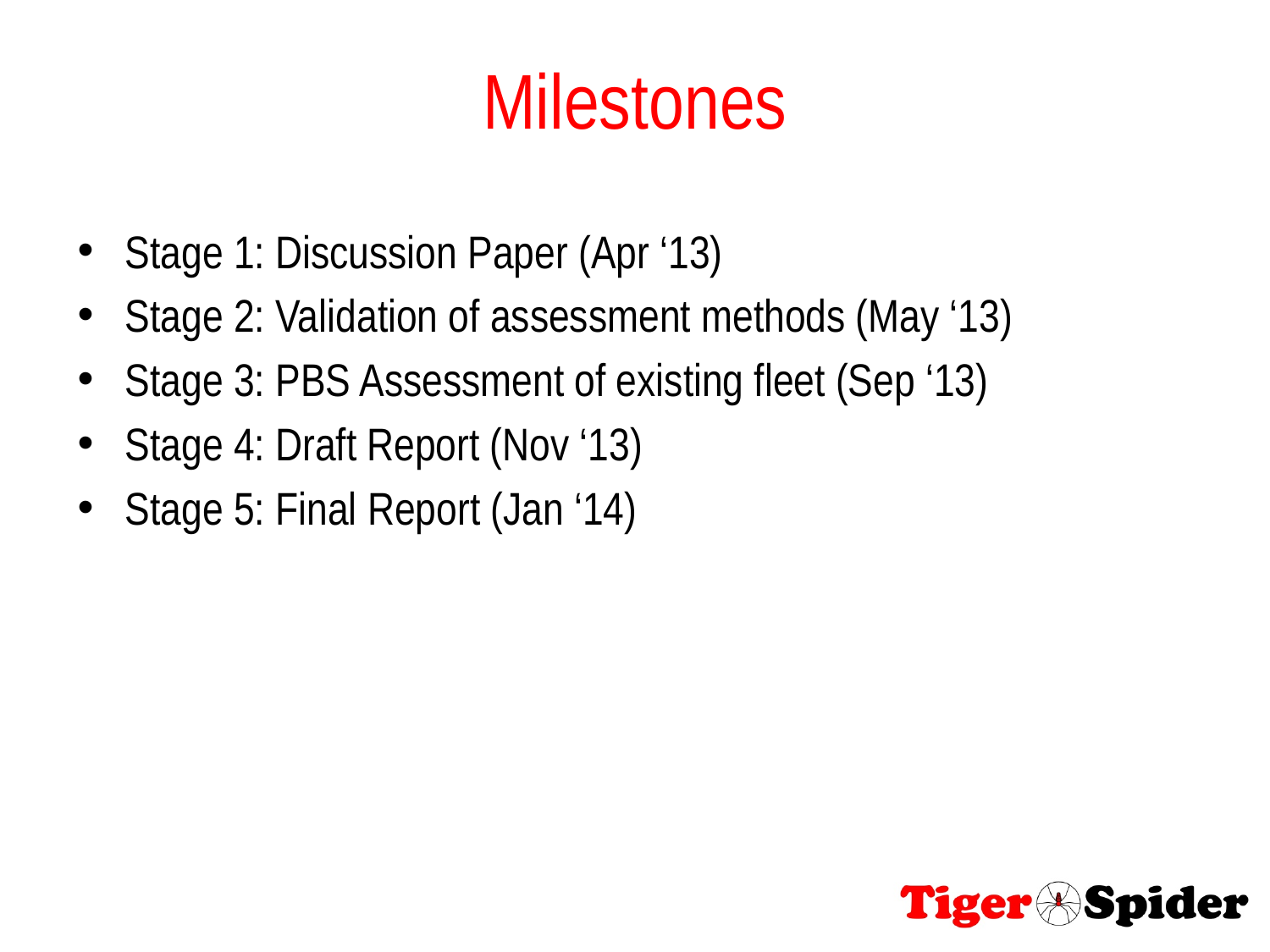

# Milestones
Stage 1: Discussion Paper (Apr ‘13)
Stage 2: Validation of assessment methods (May ‘13)
Stage 3: PBS Assessment of existing fleet (Sep ‘13)
Stage 4: Draft Report (Nov ‘13)
Stage 5: Final Report (Jan ‘14)